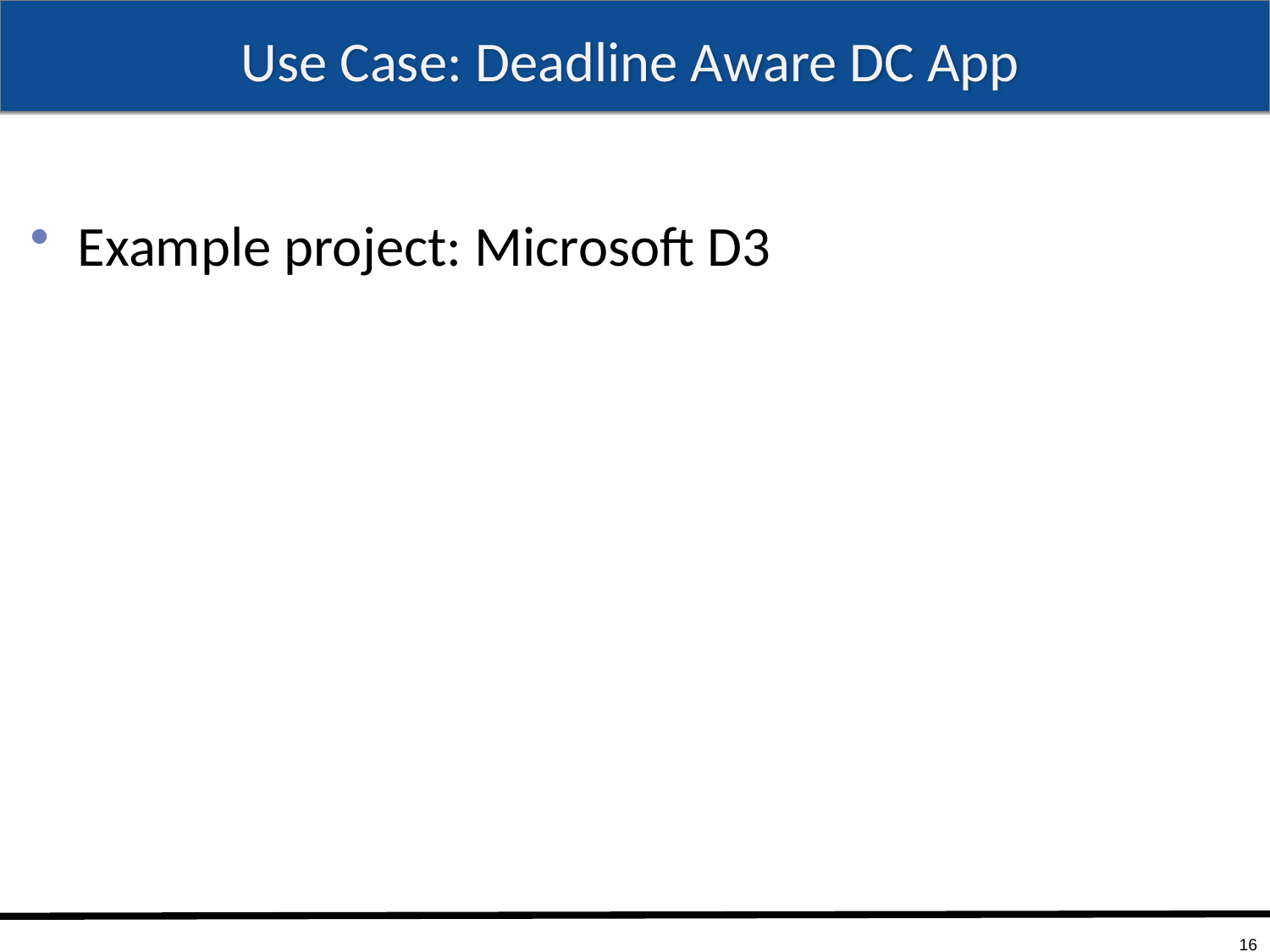

# Use Case: Deadline Aware DC App

Example project: Microsoft D3

16